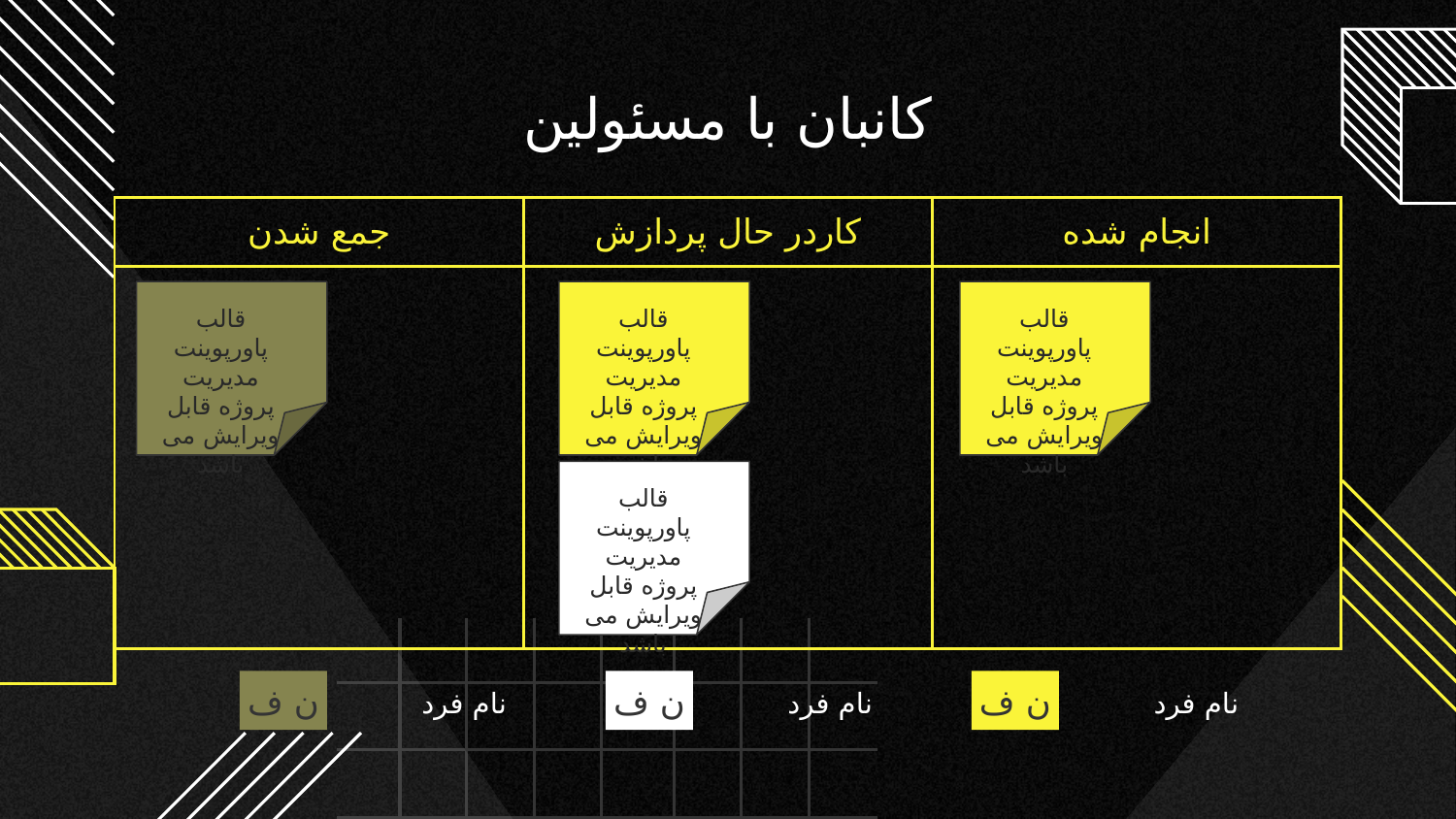

# کانبان با مسئولین
| جمع شدن | کاردر حال پردازش | انجام شده |
| --- | --- | --- |
|  |  |  |
قالب پاورپوینت مدیریت پروژه قابل ویرایش می باشد
قالب پاورپوینت مدیریت پروژه قابل ویرایش می باشد
قالب پاورپوینت مدیریت پروژه قابل ویرایش می باشد
قالب پاورپوینت مدیریت پروژه قابل ویرایش می باشد
ن ف
نام فرد
ن ف
نام فرد
ن ف
نام فرد